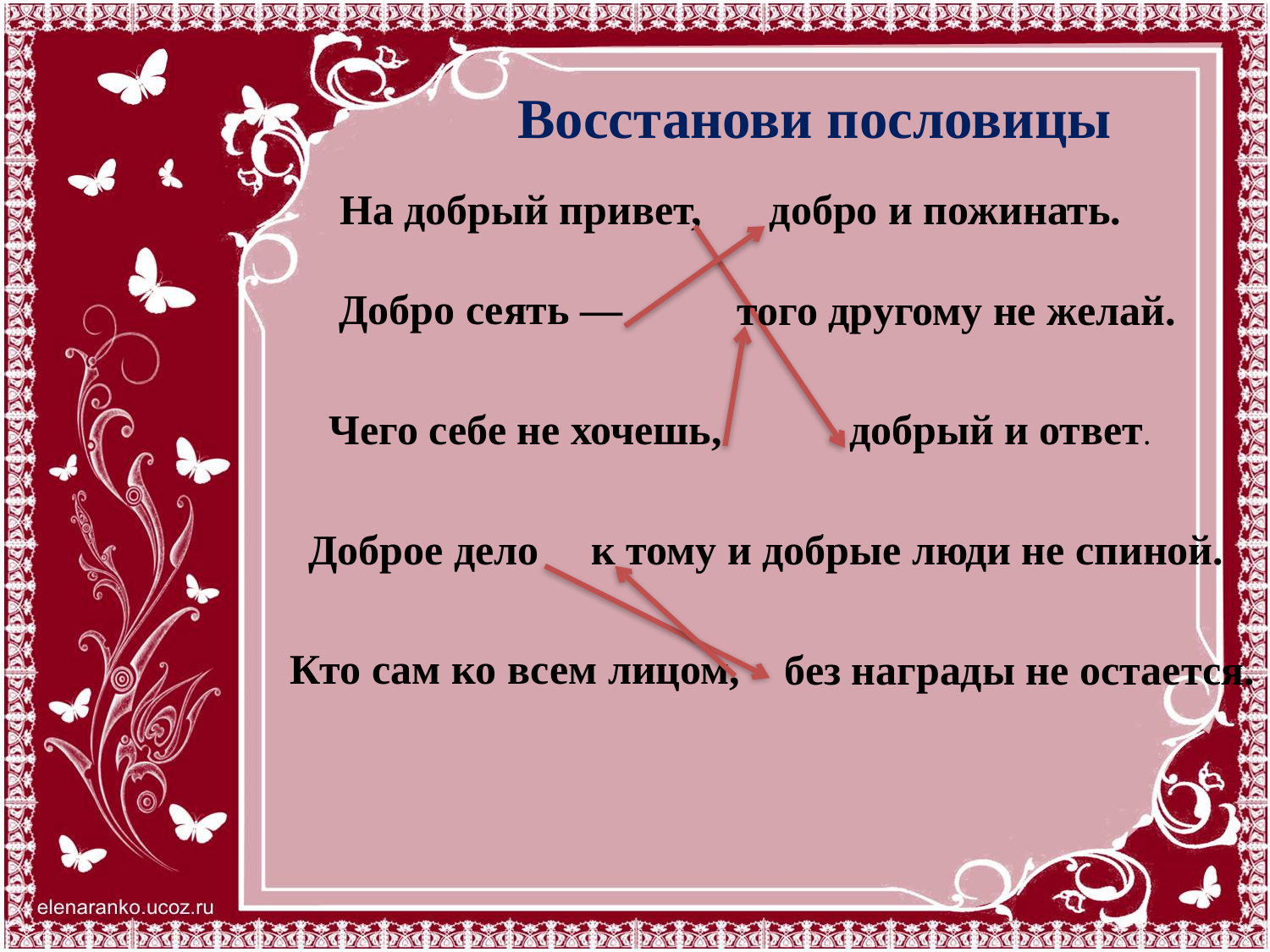

Восстанови пословицы
На добрый привет,
добро и пожинать.
Добро сеять —
того другому не желай.
Чего себе не хочешь,
добрый и ответ.
Доброе дело
к тому и добрые люди не спиной.
Кто сам ко всем лицом,
без награды не остается.